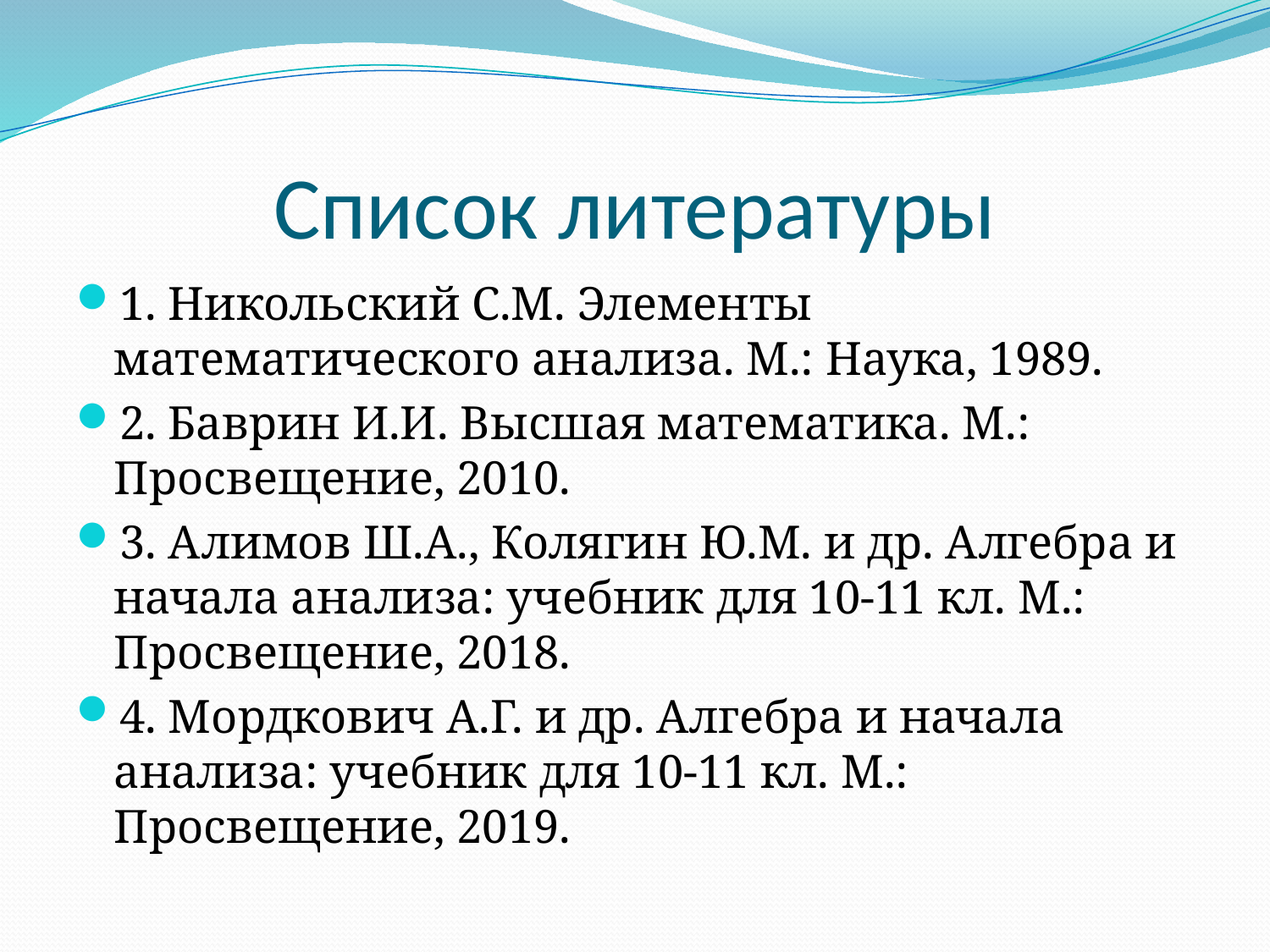

# Список литературы
1. Никольский С.М. Элементы математического анализа. М.: Наука, 1989.
2. Баврин И.И. Высшая математика. М.: Просвещение, 2010.
3. Алимов Ш.А., Колягин Ю.М. и др. Алгебра и начала анализа: учебник для 10-11 кл. М.: Просвещение, 2018.
4. Мордкович А.Г. и др. Алгебра и начала анализа: учебник для 10-11 кл. М.: Просвещение, 2019.